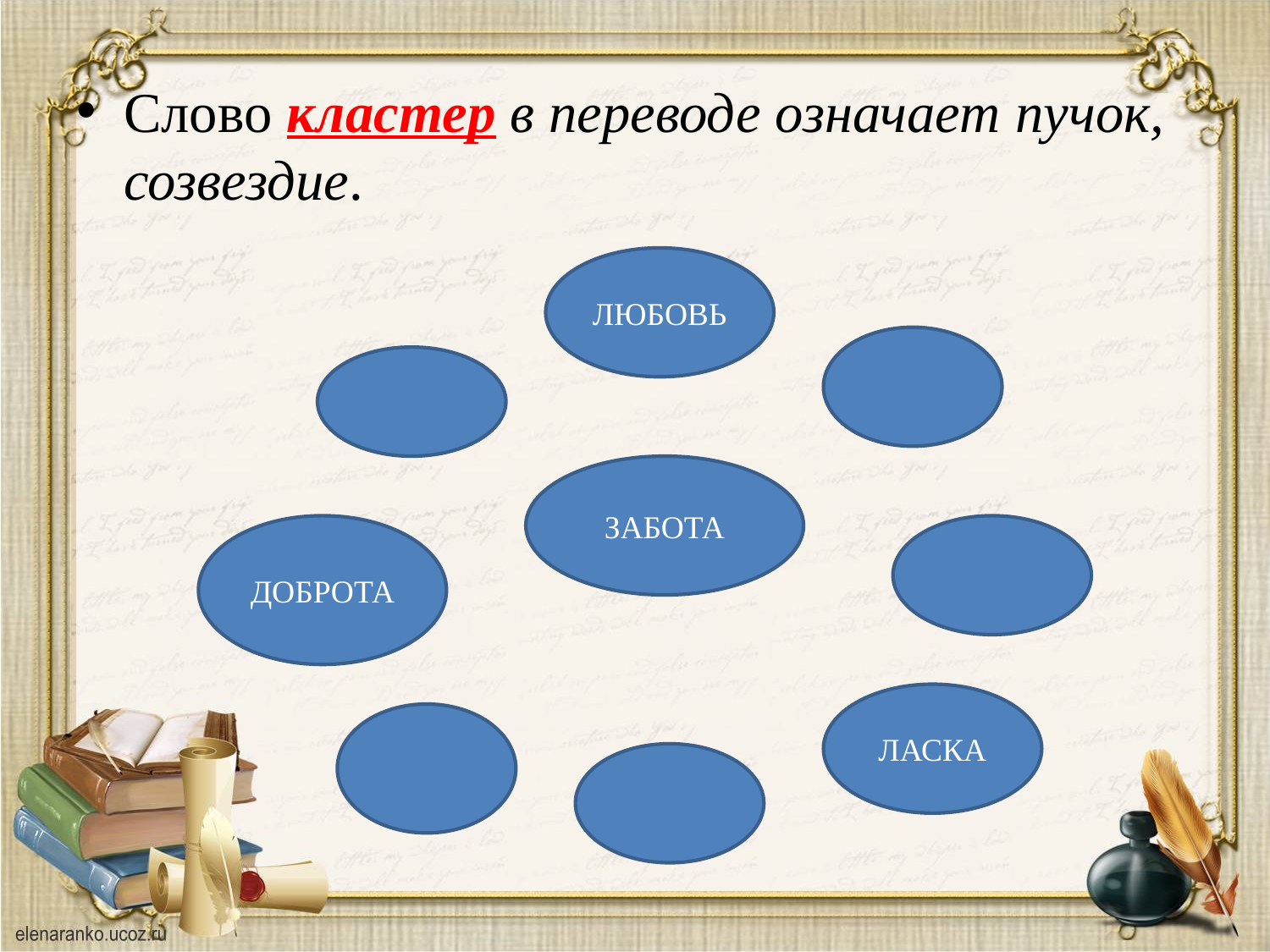

Слово кластер в переводе означает пучок, созвездие.
ЛЮБОВЬ

ЗАБОТА
ДОБРОТА

ЛАСКА